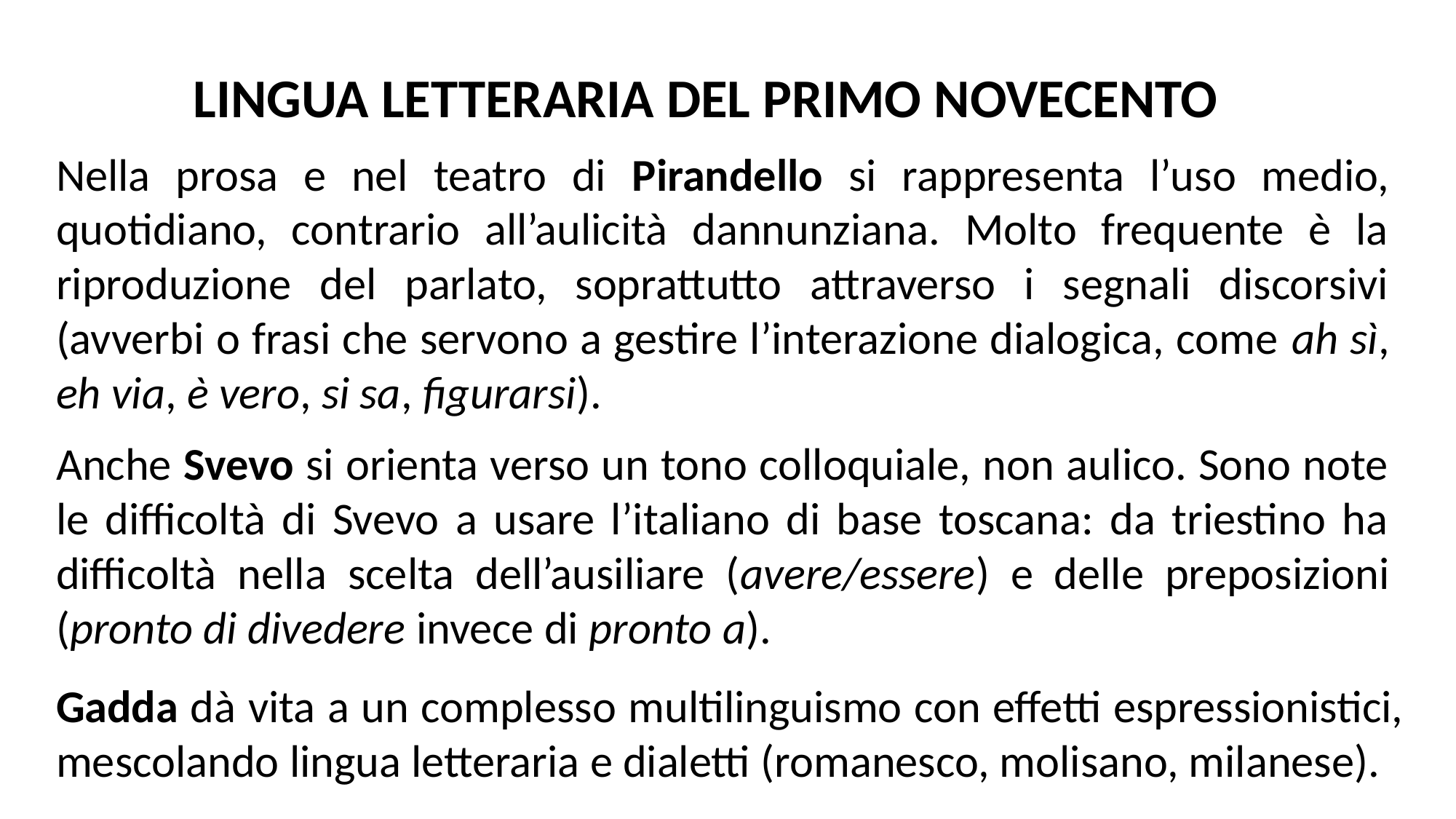

LINGUA LETTERARIA DEL PRIMO NOVECENTO
Nella prosa e nel teatro di Pirandello si rappresenta l’uso medio, quotidiano, contrario all’aulicità dannunziana. Molto frequente è la riproduzione del parlato, soprattutto attraverso i segnali discorsivi (avverbi o frasi che servono a gestire l’interazione dialogica, come ah sì, eh via, è vero, si sa, figurarsi).
Anche Svevo si orienta verso un tono colloquiale, non aulico. Sono note le difficoltà di Svevo a usare l’italiano di base toscana: da triestino ha difficoltà nella scelta dell’ausiliare (avere/essere) e delle preposizioni (pronto di divedere invece di pronto a).
Gadda dà vita a un complesso multilinguismo con effetti espressionistici, mescolando lingua letteraria e dialetti (romanesco, molisano, milanese).